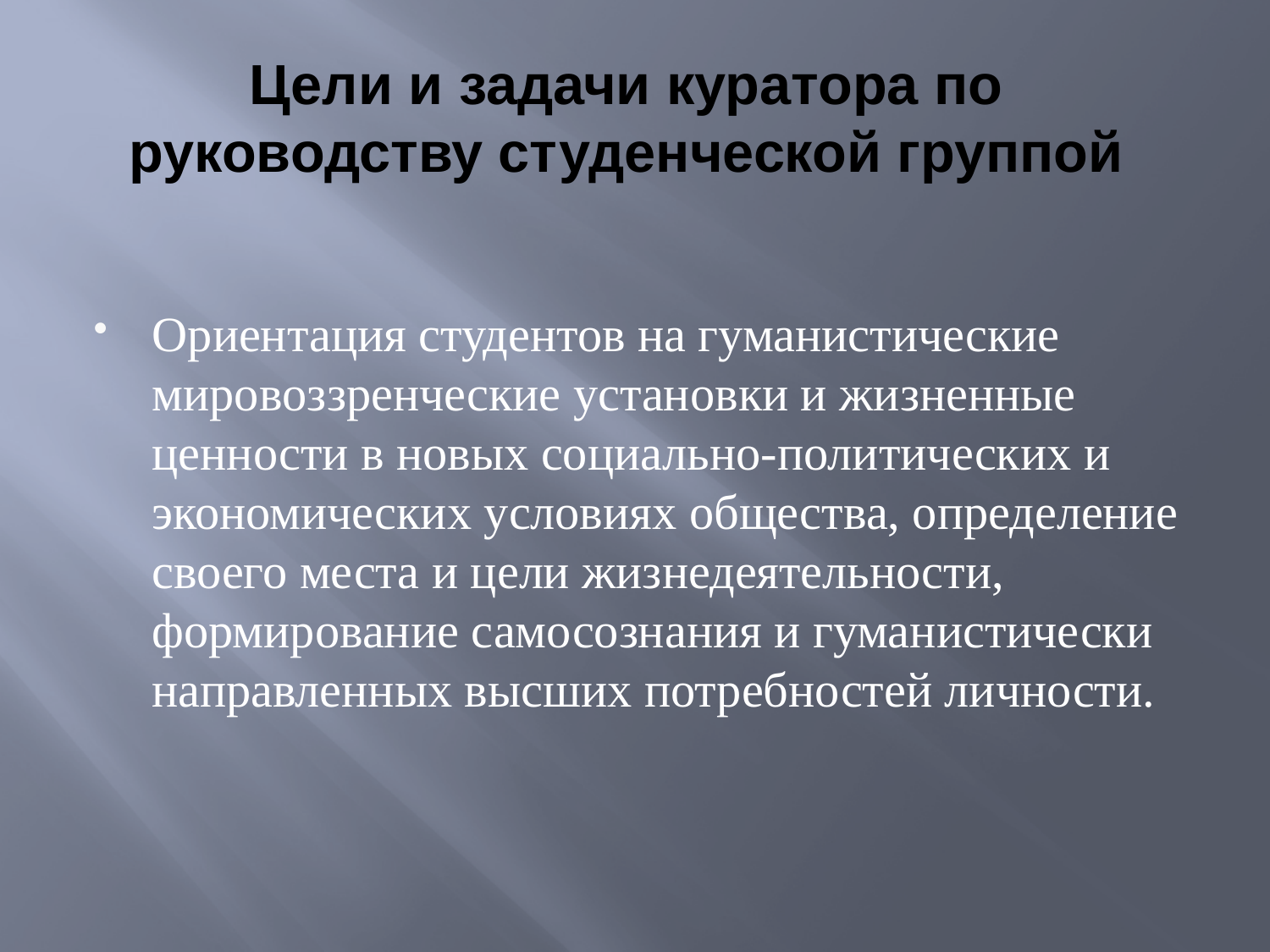

# Цели и задачи куратора по руководству студенческой группой
Ориентация студентов на гуманистические мировоззренческие установки и жизненные ценности в новых социально-политических и экономических условиях общества, определение своего места и цели жизнедеятельности, формирование самосознания и гуманистически направленных высших потребностей личности.